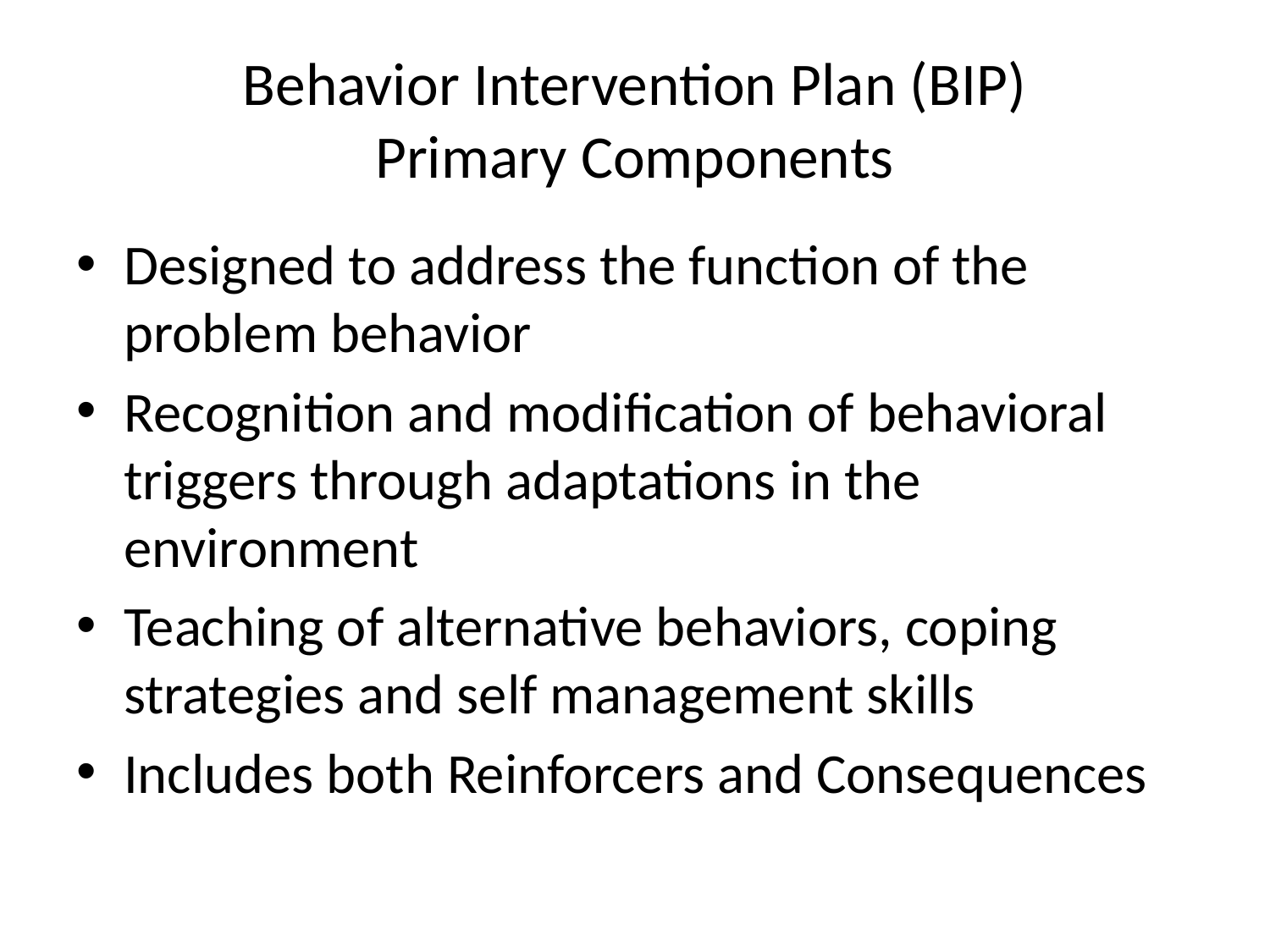

# Behavior Intervention Plan (BIP) Primary Components
Designed to address the function of the problem behavior
Recognition and modification of behavioral triggers through adaptations in the environment
Teaching of alternative behaviors, coping strategies and self management skills
Includes both Reinforcers and Consequences